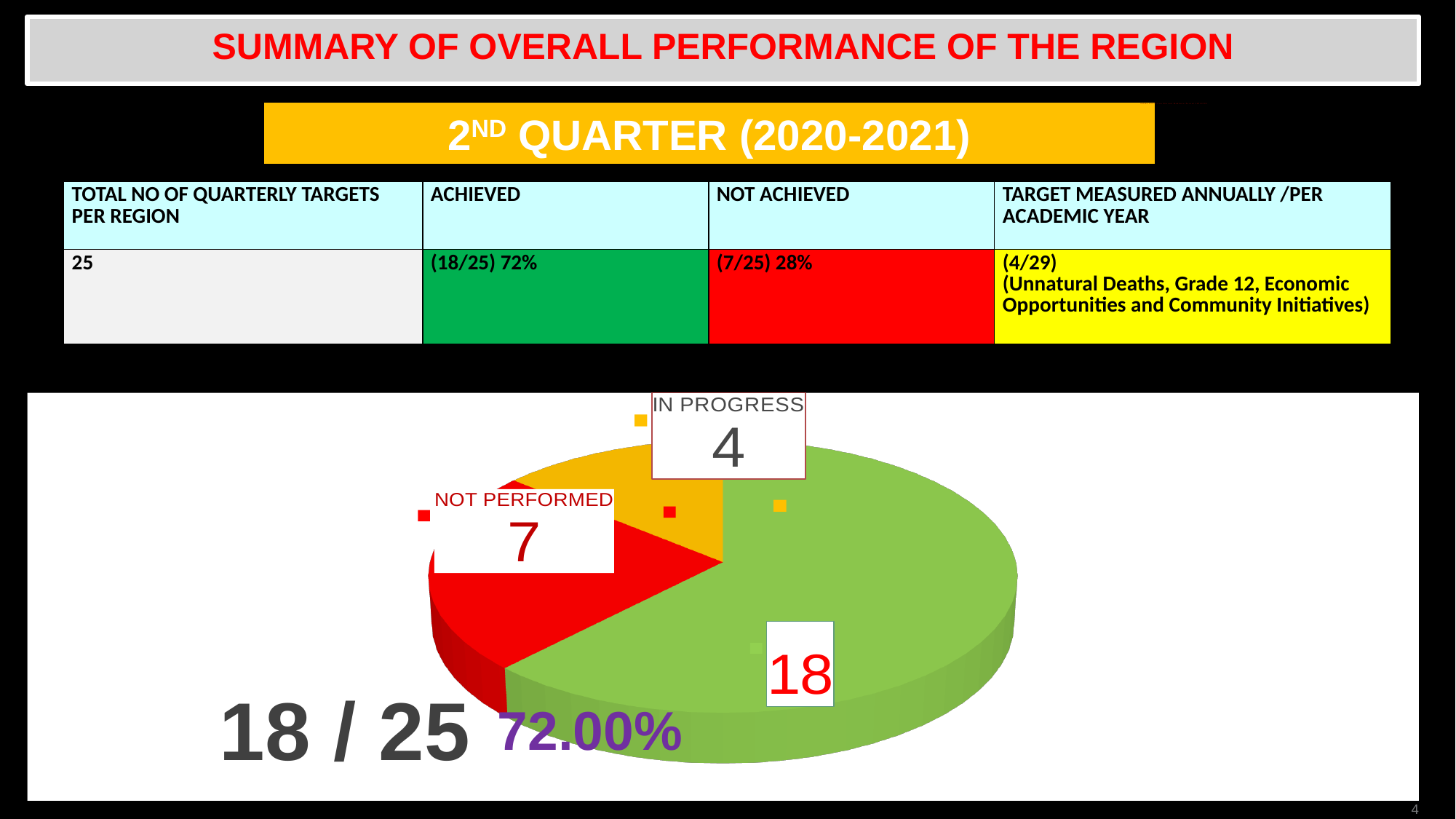

# SUMMARY OF OVERALL PERFORMANCE OF THE REGION
2ND QUARTER (2020-2021)
Johan Pretorius Bizzah Makhate Persal 18712720
| TOTAL NO OF QUARTERLY TARGETS PER REGION | ACHIEVED | NOT ACHIEVED | TARGET MEASURED ANNUALLY /PER ACADEMIC YEAR |
| --- | --- | --- | --- |
| 25 | (18/25) 72% | (7/25) 28% | (4/29) (Unnatural Deaths, Grade 12, Economic Opportunities and Community Initiatives) |

[unsupported chart]

18 / 25
72.00%